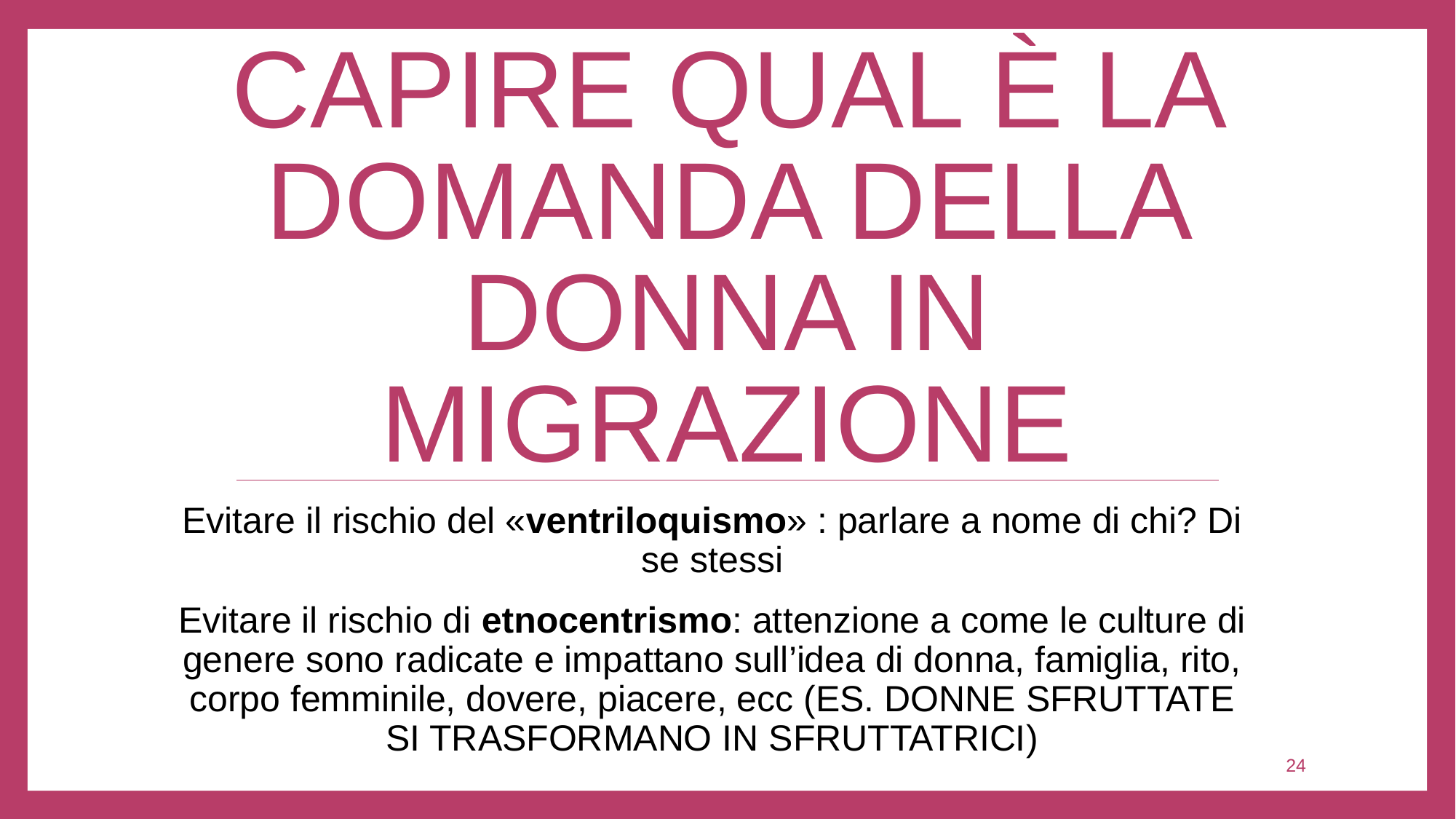

# Capire qual è la domanda dellA donnA in migrazione
Evitare il rischio del «ventriloquismo» : parlare a nome di chi? Di se stessi
Evitare il rischio di etnocentrismo: attenzione a come le culture di genere sono radicate e impattano sull’idea di donna, famiglia, rito, corpo femminile, dovere, piacere, ecc (ES. DONNE SFRUTTATE SI TRASFORMANO IN SFRUTTATRICI)
24